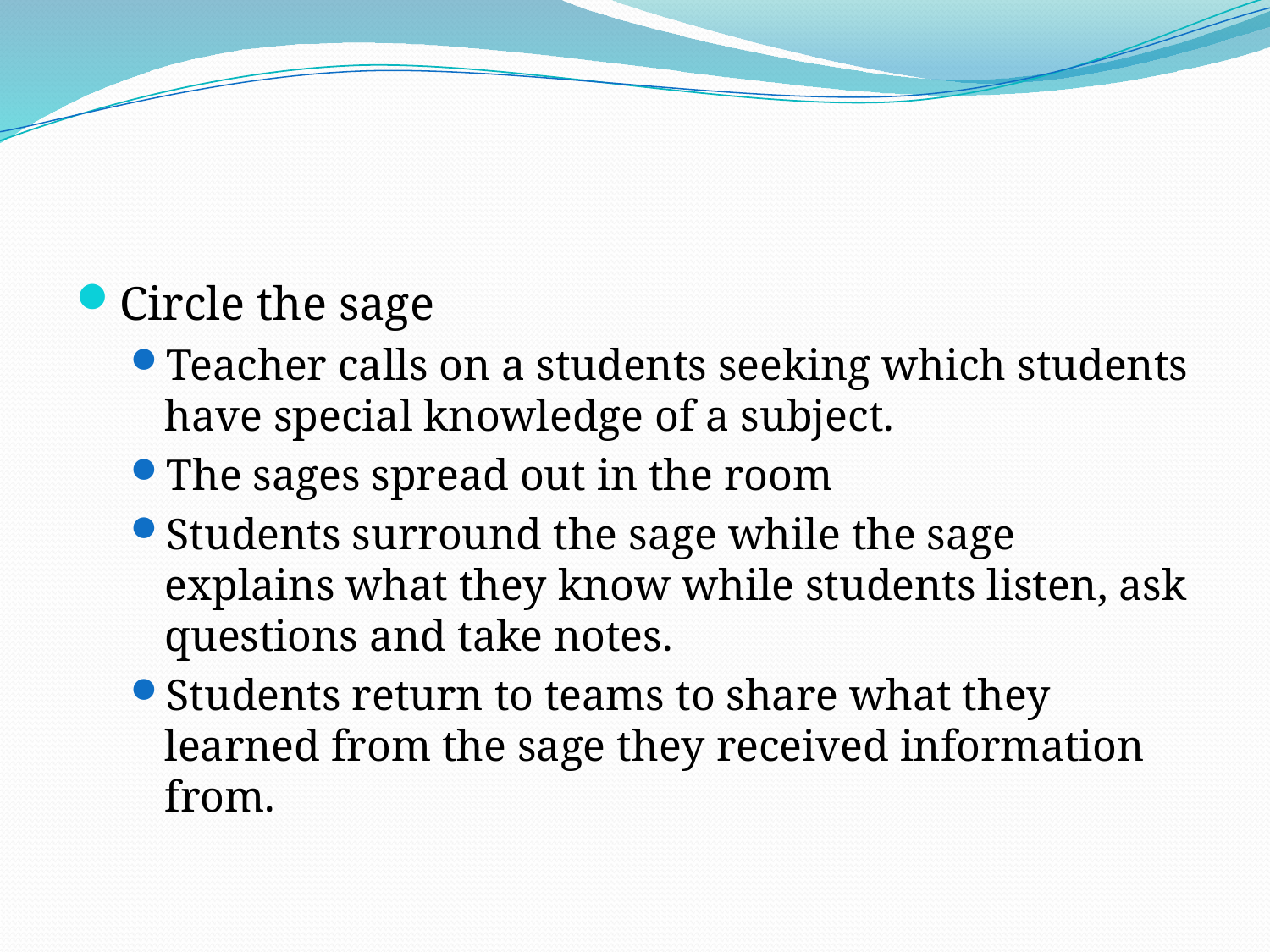

#
Circle the sage
Teacher calls on a students seeking which students have special knowledge of a subject.
The sages spread out in the room
Students surround the sage while the sage explains what they know while students listen, ask questions and take notes.
Students return to teams to share what they learned from the sage they received information from.